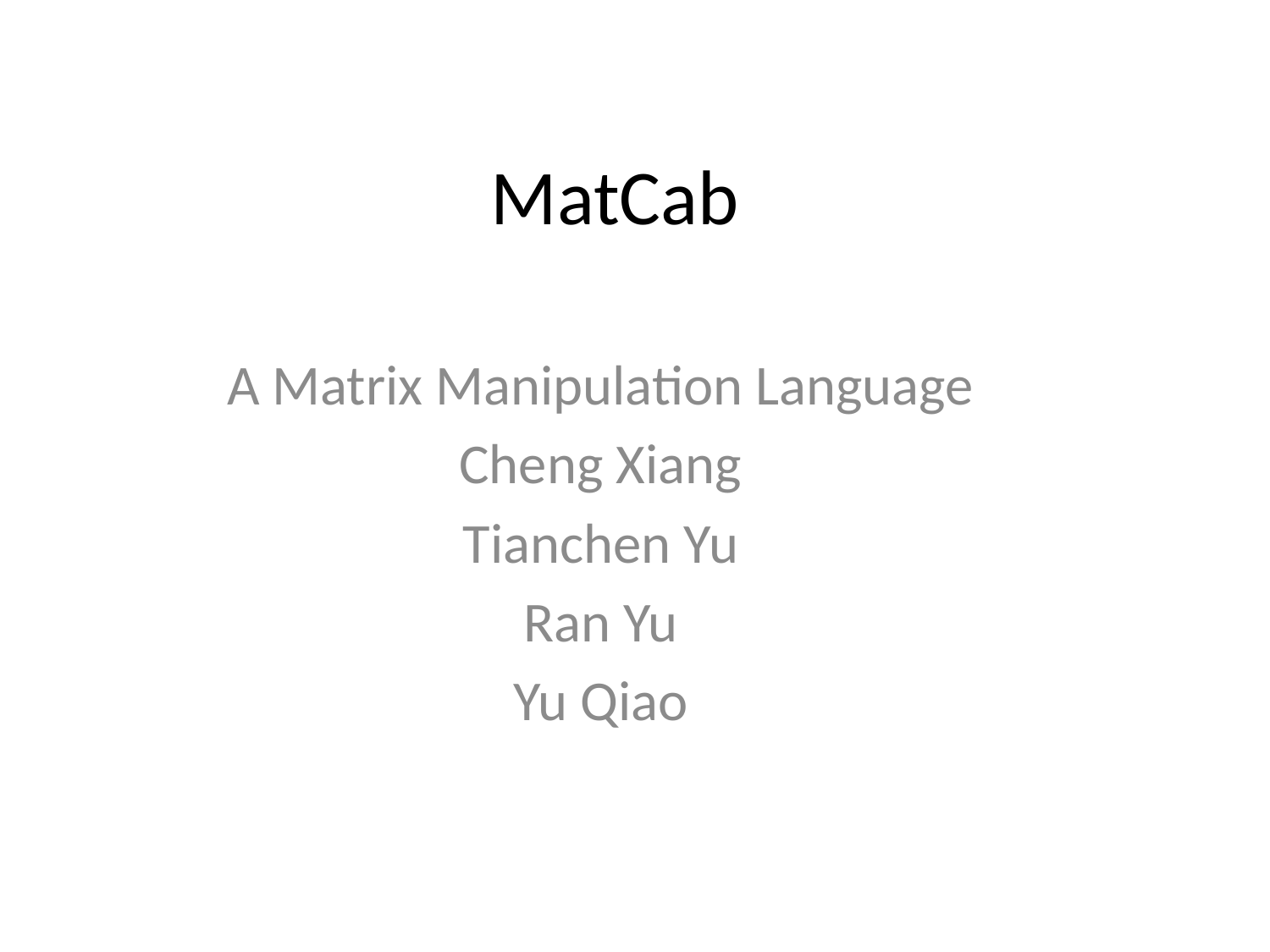

# MatCab
A Matrix Manipulation Language
Cheng Xiang
Tianchen Yu
Ran Yu
Yu Qiao